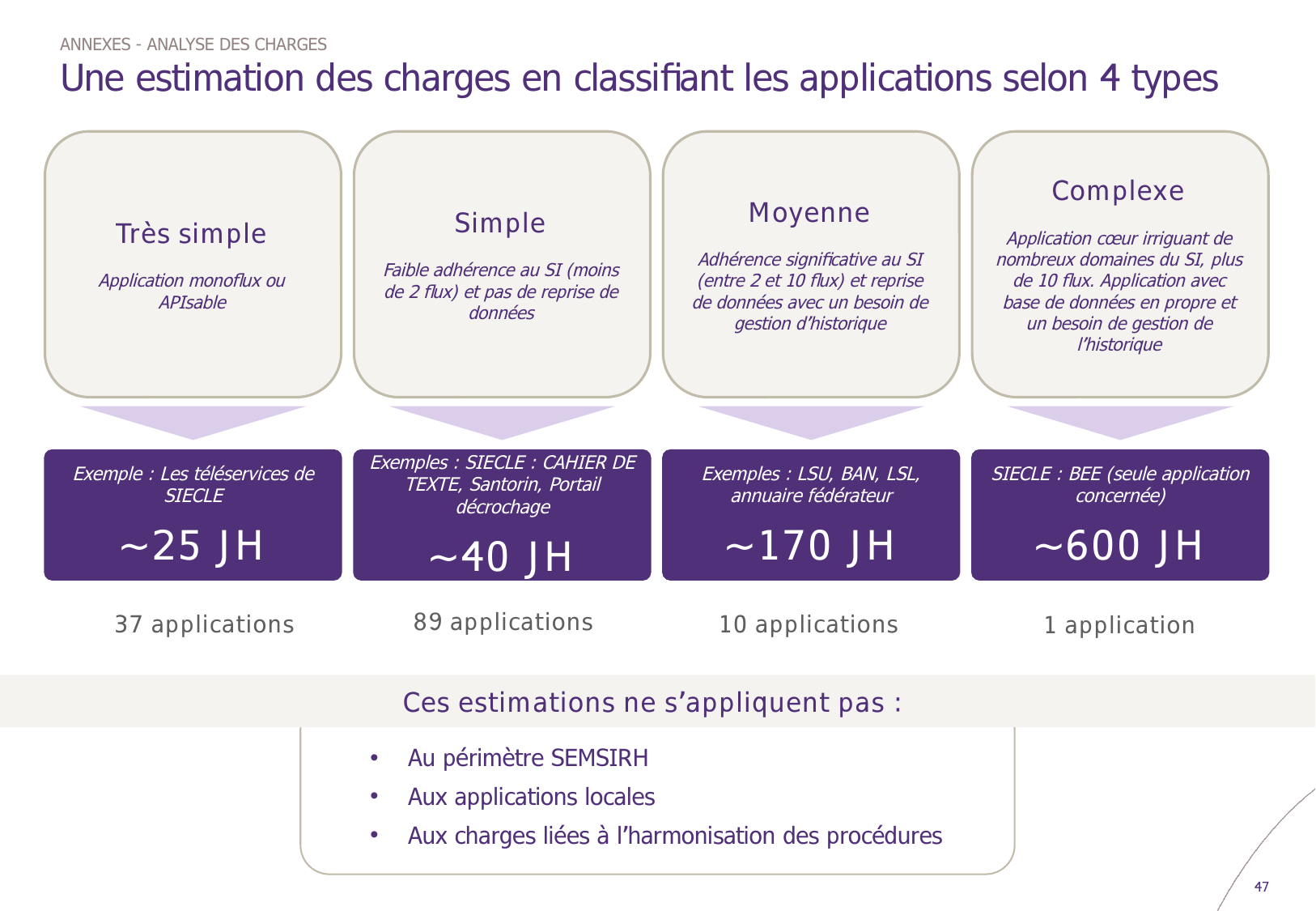

ANNEXES - Analyse des charges
# Une estimation des charges en classifiant les applications selon 4 types
Très simple

Application monoflux ou APIsable
Simple

Faible adhérence au SI (moins de 2 flux) et pas de reprise de données
Moyenne

Adhérence significative au SI (entre 2 et 10 flux) et reprise de données avec un besoin de gestion d’historique
Complexe

Application cœur irriguant de nombreux domaines du SI, plus de 10 flux. Application avec base de données en propre et un besoin de gestion de l’historique
Exemple : Les téléservices de SIECLE
~25 JH
Exemples : SIECLE : CAHIER DE TEXTE, Santorin, Portail décrochage
~40 JH
Exemples : LSU, BAN, LSL, annuaire fédérateur
~170 JH
SIECLE : BEE (seule application concernée)
~600 JH

89 applications
37 applications
10 applications
1 application
Ces estimations ne s’appliquent pas :

Au périmètre SEMSIRH
Aux applications locales
Aux charges liées à l’harmonisation des procédures